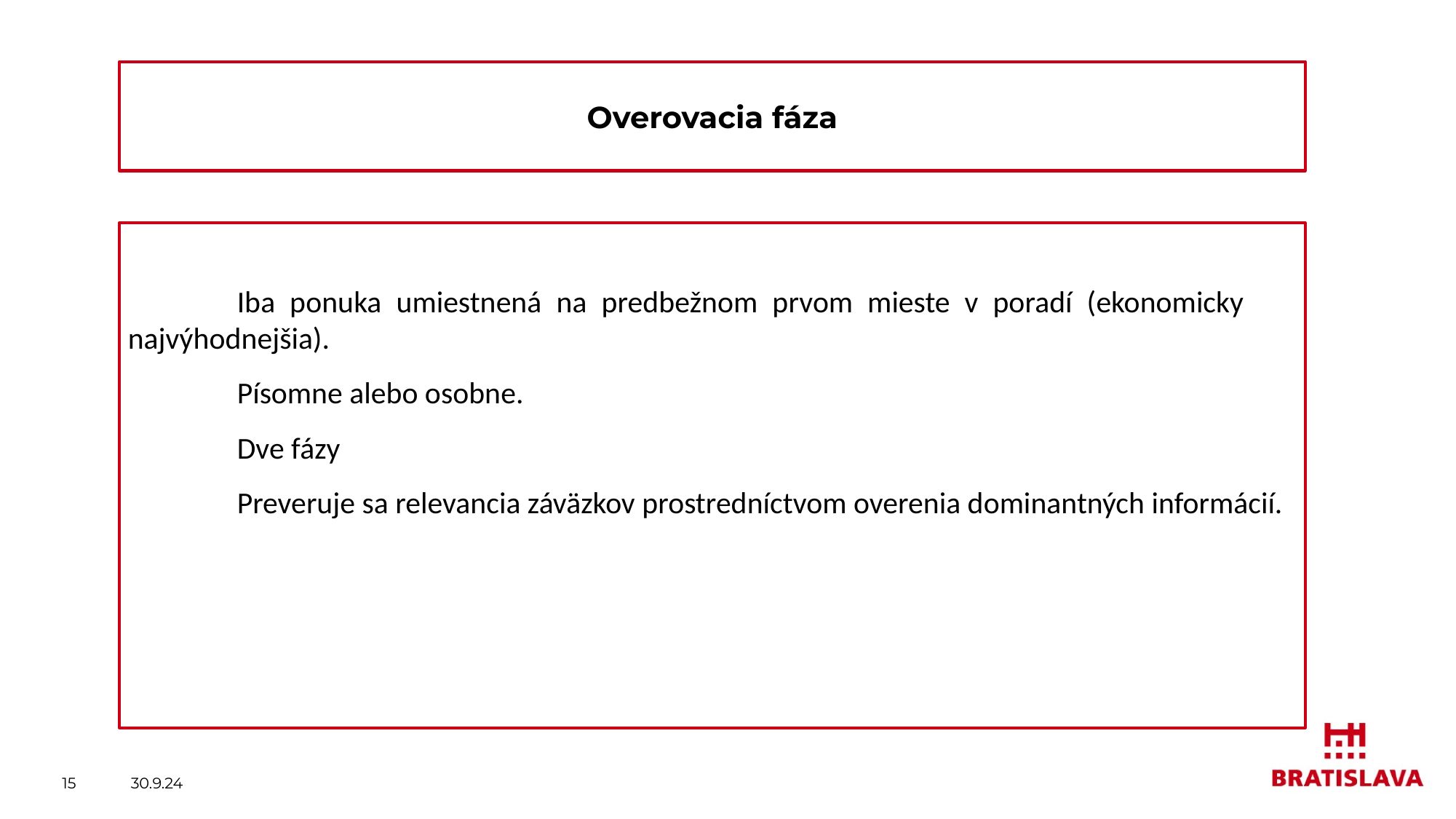

Overovacia fáza

	Iba ponuka umiestnená na predbežnom prvom mieste v poradí (ekonomicky 	najvýhodnejšia).
	Písomne alebo osobne.
	Dve fázy
	Preveruje sa relevancia záväzkov prostredníctvom overenia dominantných informácií.

15
30.9.24